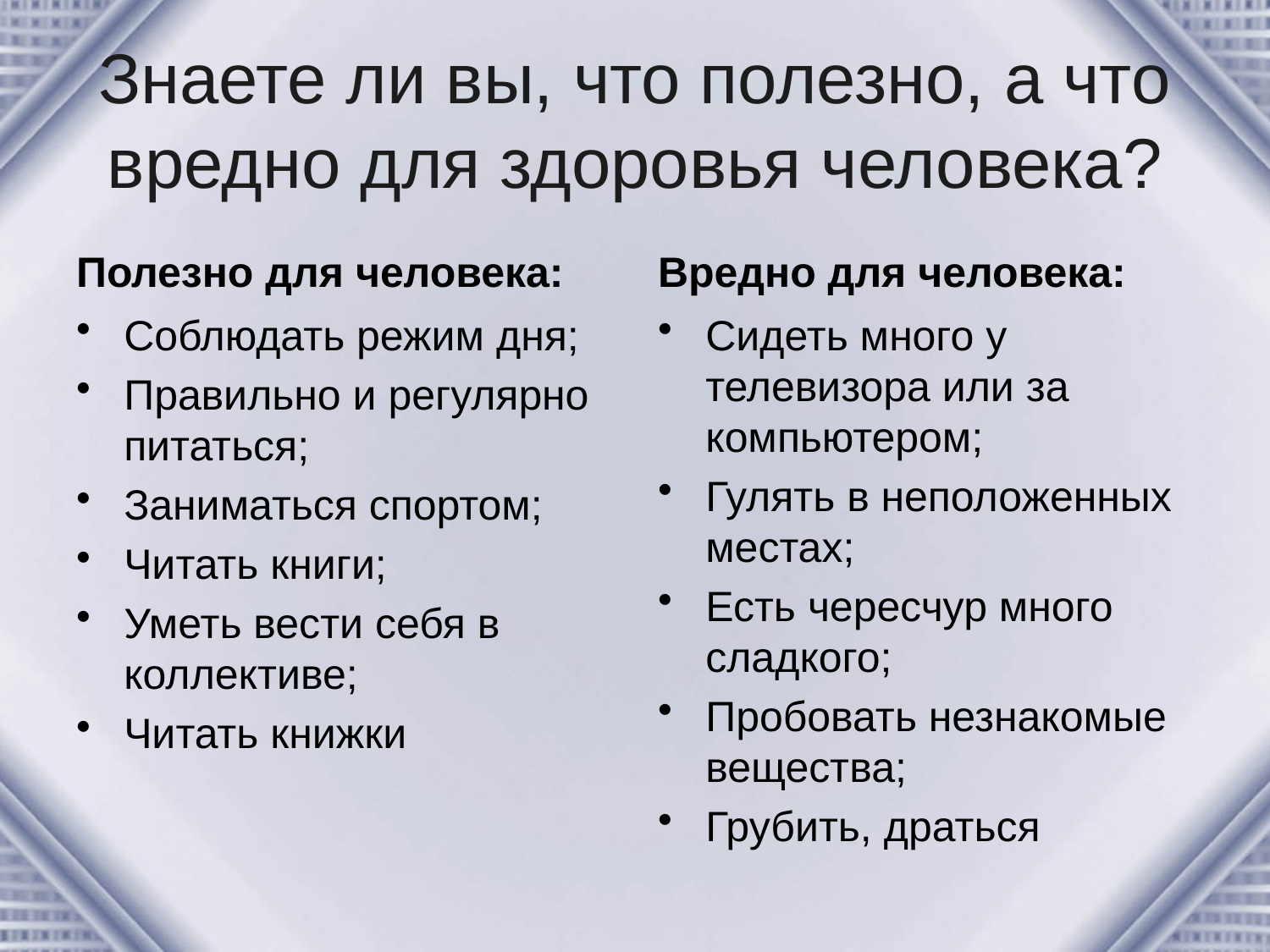

# Знаете ли вы, что полезно, а что вредно для здоровья человека?
Полезно для человека:
Вредно для человека:
Соблюдать режим дня;
Правильно и регулярно питаться;
Заниматься спортом;
Читать книги;
Уметь вести себя в коллективе;
Читать книжки
Сидеть много у телевизора или за компьютером;
Гулять в неположенных местах;
Есть чересчур много сладкого;
Пробовать незнакомые вещества;
Грубить, драться